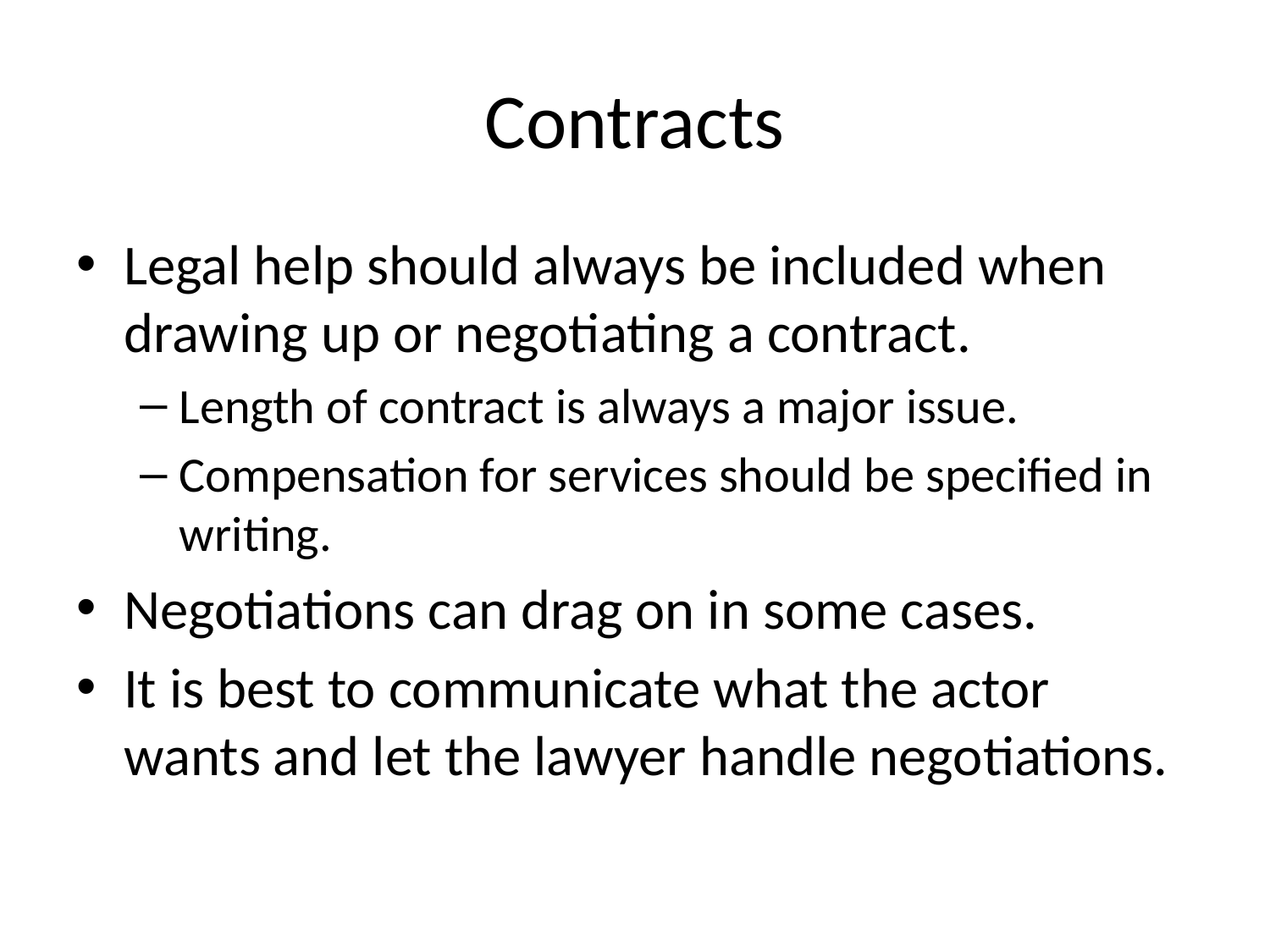

# Contracts
Legal help should always be included when drawing up or negotiating a contract.
Length of contract is always a major issue.
Compensation for services should be specified in writing.
Negotiations can drag on in some cases.
It is best to communicate what the actor wants and let the lawyer handle negotiations.